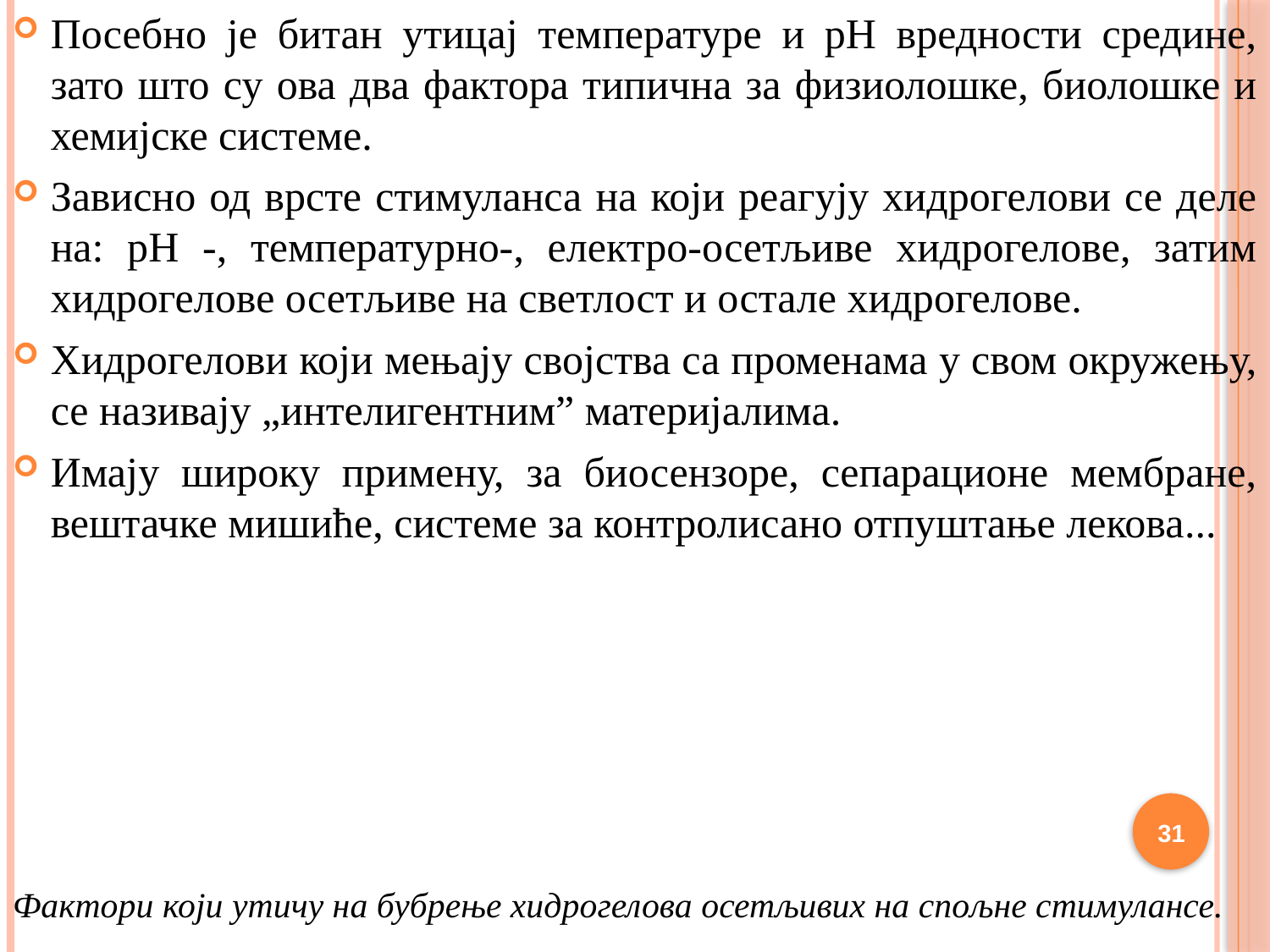

Посебно је битан утицај температуре и pH вредности средине, зато што су ова два фактора типична за физиолошке, биолошке и хемијске системе.
Зависно од врсте стимуланса на који реагују хидрогелови се деле на: pH -, температурно-, електро-осетљиве хидрогелове, затим хидрогелове осетљиве на светлост и остале хидрогелове.
Хидрогелови који мењају својства са променама у свом окружењу, се називају „интелигентним” материјалима.
Имају широку примену, за биосензоре, сепарационе мембране, вештачке мишиће, системе за контролисано отпуштање лекова...

Фактори који утичу на бубрење хидрогелова осетљивих на спољне стимулансе.

31